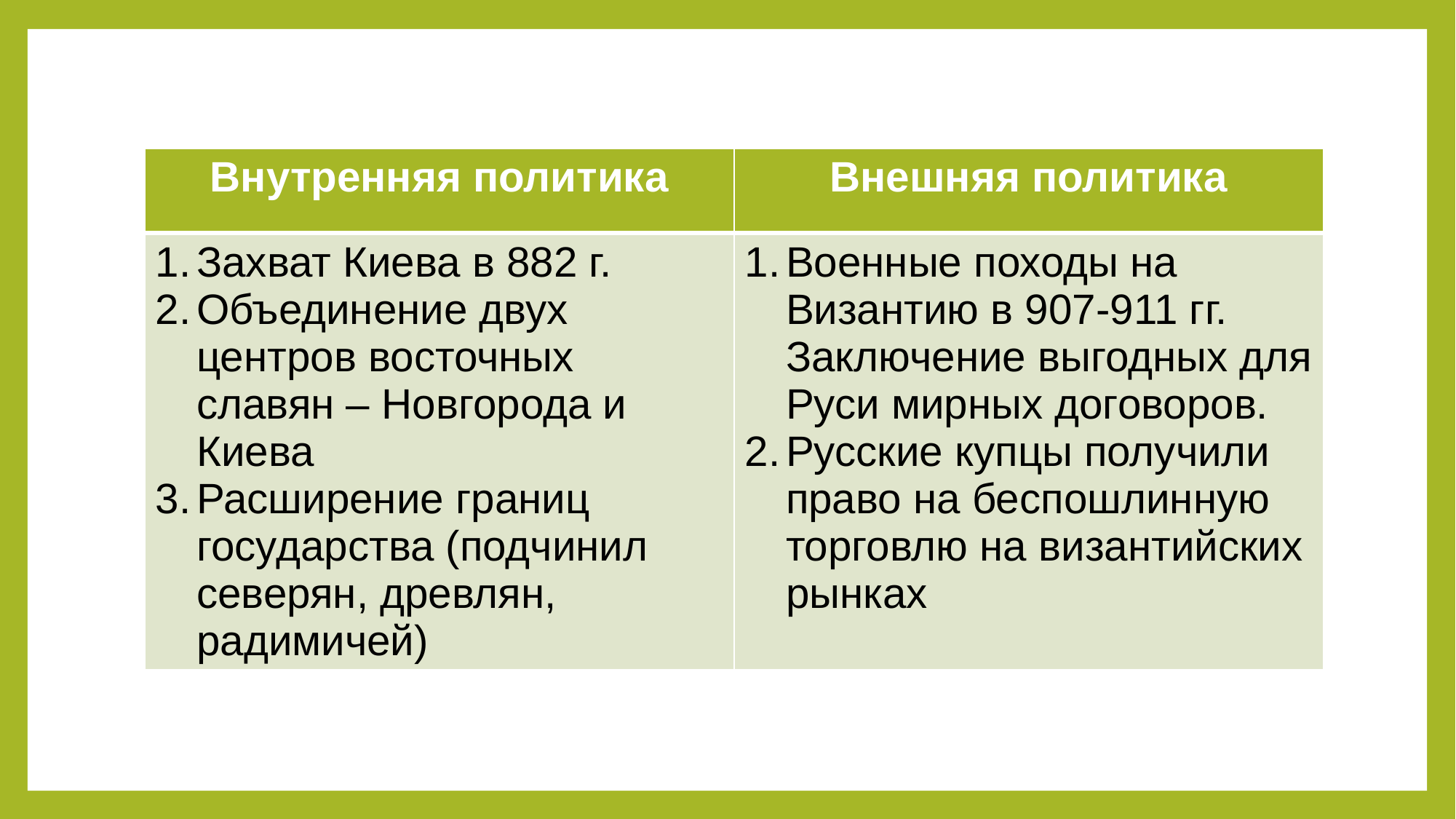

| Внутренняя политика | Внешняя политика |
| --- | --- |
| Захват Киева в 882 г. Объединение двух центров восточных славян – Новгорода и Киева Расширение границ государства (подчинил северян, древлян, радимичей) | Военные походы на Византию в 907-911 гг. Заключение выгодных для Руси мирных договоров. Русские купцы получили право на беспошлинную торговлю на византийских рынках |